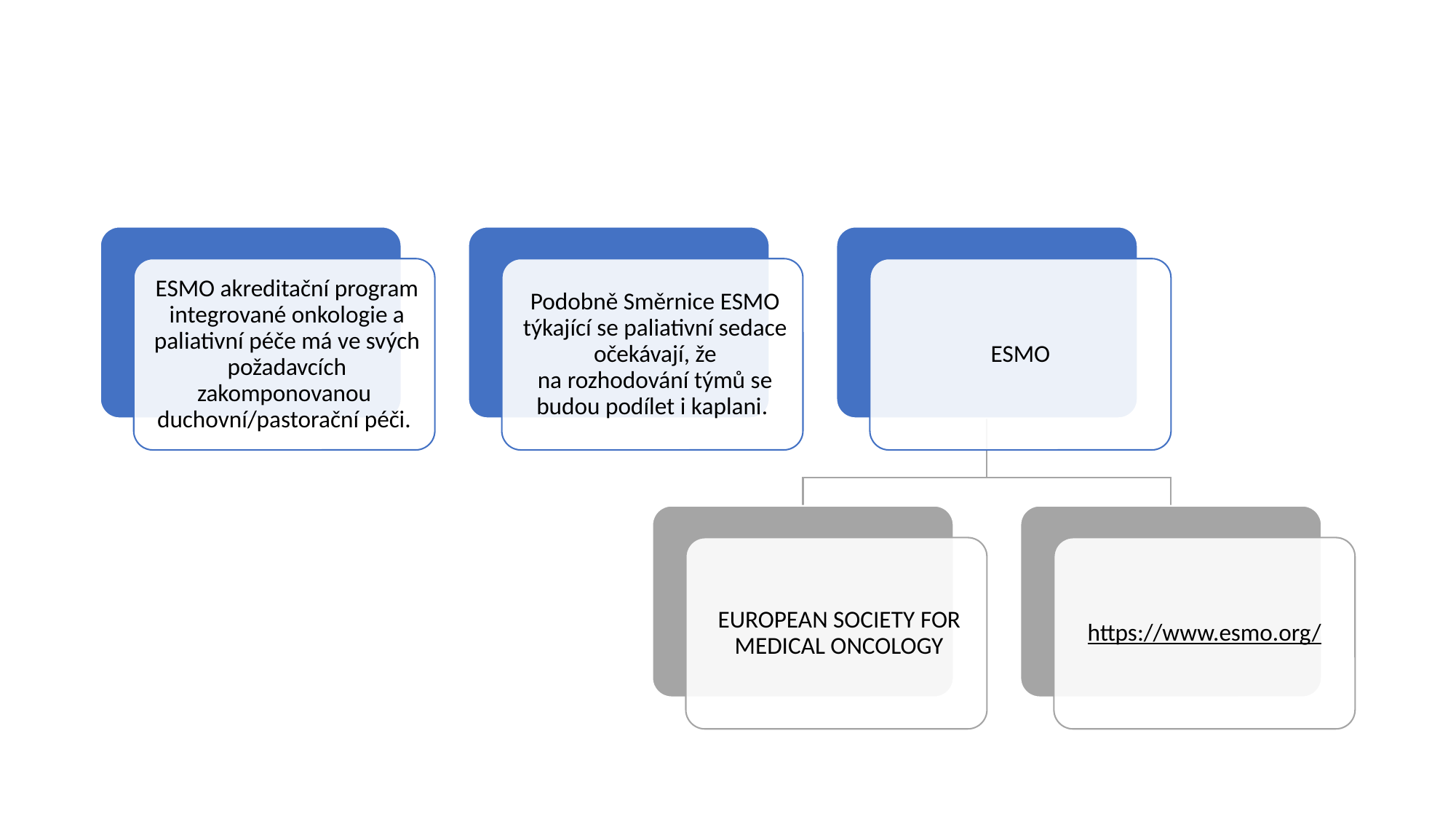

#
ESMO akreditační program integrované onkologie a paliativní péče má ve svých požadavcích zakomponovanou  duchovní/pastorační péči.
Podobně Směrnice ESMO týkající se paliativní sedace očekávají, že na rozhodování týmů se budou podílet i kaplani.
ESMO
EUROPEAN SOCIETY FOR MEDICAL ONCOLOGY
https://www.esmo.org/